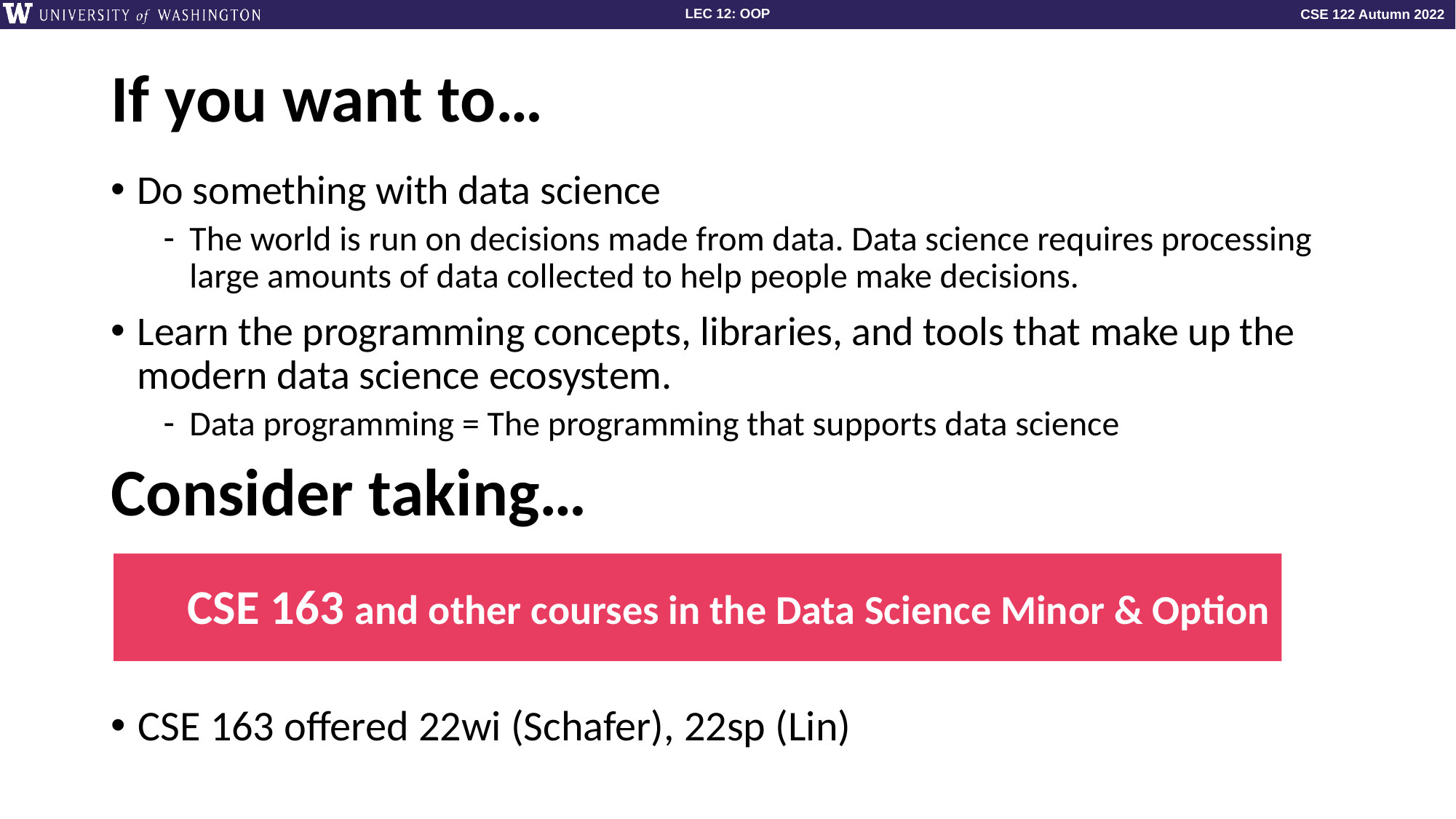

# If you want to…
Do something with data science
The world is run on decisions made from data. Data science requires processing large amounts of data collected to help people make decisions.
Learn the programming concepts, libraries, and tools that make up the modern data science ecosystem.
Data programming = The programming that supports data science
Consider taking…

CSE 163 and other courses in the Data Science Minor & Option
CSE 163 and courses in the Data Science Minor & Option
CSE 163 offered 22wi (Schafer), 22sp (Lin)